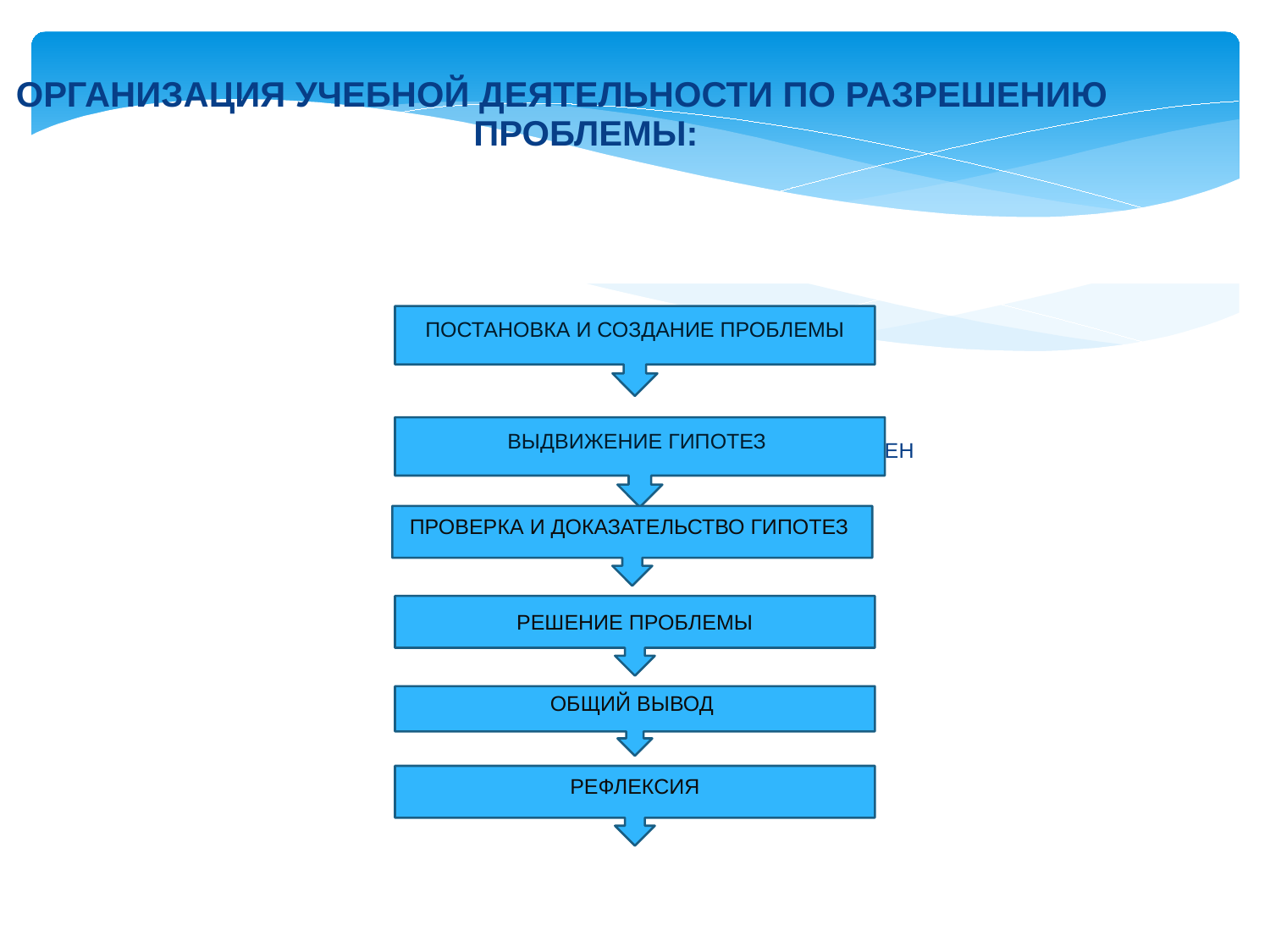

ОРГАНИЗАЦИЯ УЧЕБНОЙ ДЕЯТЕЛЬНОСТИ ПО РАЗРЕШЕНИЮ          ПРОБЛЕМЫ:

ПОСТАНОВКА И СОЗДАНИЕ ПРОБЛЕМЫ

# ПОИСК СПОСОБОВ РЕШЕН

ВЫДВИЖЕНИЕ ГИПОТЕЗ

ПРОВЕРКА И ДОКАЗАТЕЛЬСТВО ГИПОТЕЗ

РЕШЕНИЕ ПРОБЛЕМЫ

ОБЩИЙ ВЫВОД

РЕФЛЕКСИЯ